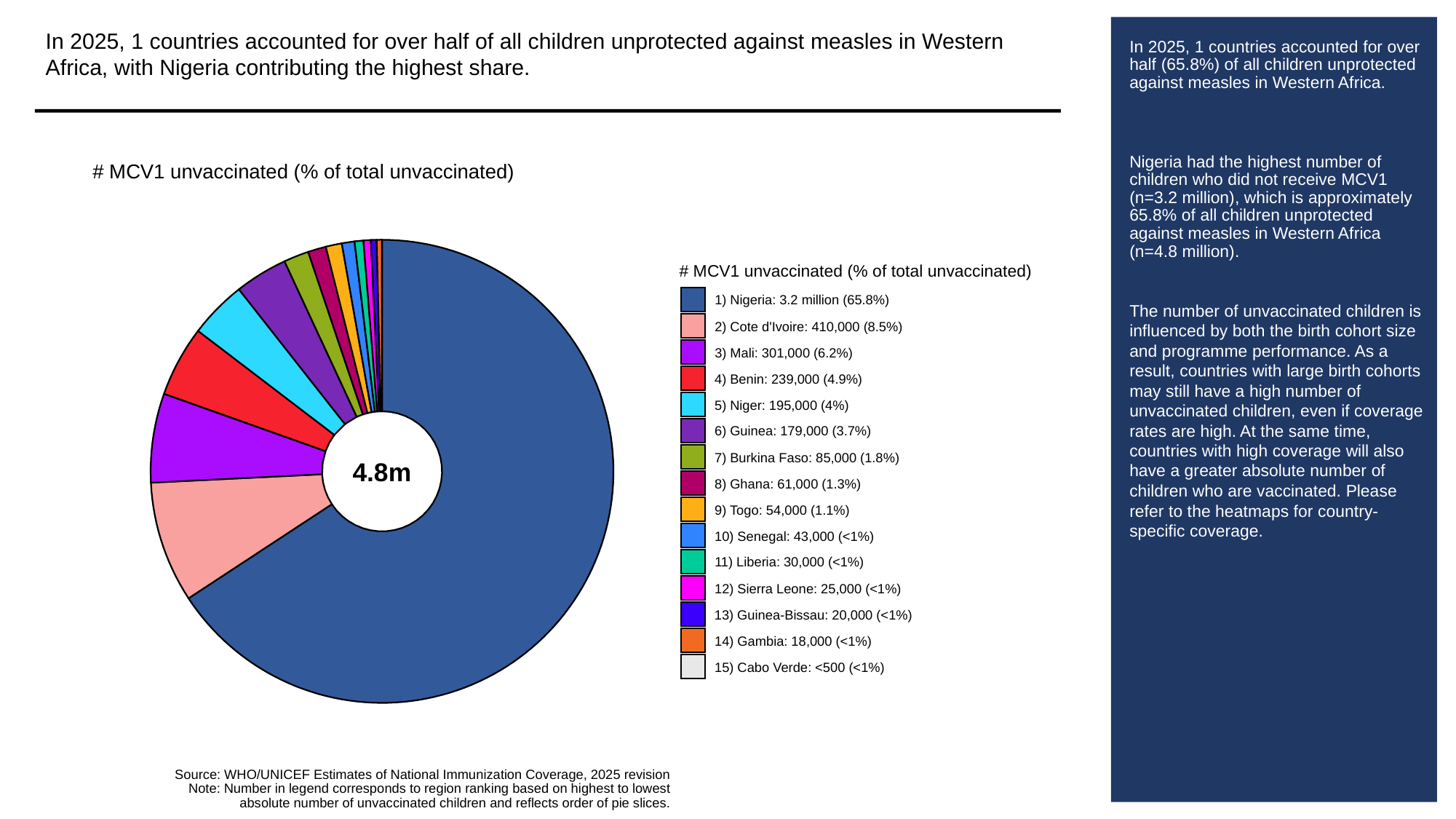

In 2025, 1 countries accounted for over half of all children unprotected against measles in Western Africa, with Nigeria contributing the highest share.
# In 2025, 1 countries accounted for over half (65.8%) of all children unprotected against measles in Western Africa.

Nigeria had the highest number of children who did not receive MCV1 (n=3.2 million), which is approximately 65.8% of all children unprotected against measles in Western Africa (n=4.8 million).

The number of unvaccinated children is influenced by both the birth cohort size and programme performance. As a result, countries with large birth cohorts may still have a high number of unvaccinated children, even if coverage rates are high. At the same time, countries with high coverage will also have a greater absolute number of children who are vaccinated. Please refer to the heatmaps for country-specific coverage.

# MCV1 unvaccinated (% of total unvaccinated)

# MCV1 unvaccinated (% of total unvaccinated)

1) Nigeria: 3.2 million (65.8%)

2) Cote d'Ivoire: 410,000 (8.5%)

3) Mali: 301,000 (6.2%)

4) Benin: 239,000 (4.9%)

5) Niger: 195,000 (4%)

6) Guinea: 179,000 (3.7%)

7) Burkina Faso: 85,000 (1.8%)
4.8m

8) Ghana: 61,000 (1.3%)

9) Togo: 54,000 (1.1%)

10) Senegal: 43,000 (<1%)

11) Liberia: 30,000 (<1%)

12) Sierra Leone: 25,000 (<1%)

13) Guinea-Bissau: 20,000 (<1%)

14) Gambia: 18,000 (<1%)

15) Cabo Verde: <500 (<1%)
Source: WHO/UNICEF Estimates of National Immunization Coverage, 2025 revision
Note: Number in legend corresponds to region ranking based on highest to lowest
absolute number of unvaccinated children and reflects order of pie slices.